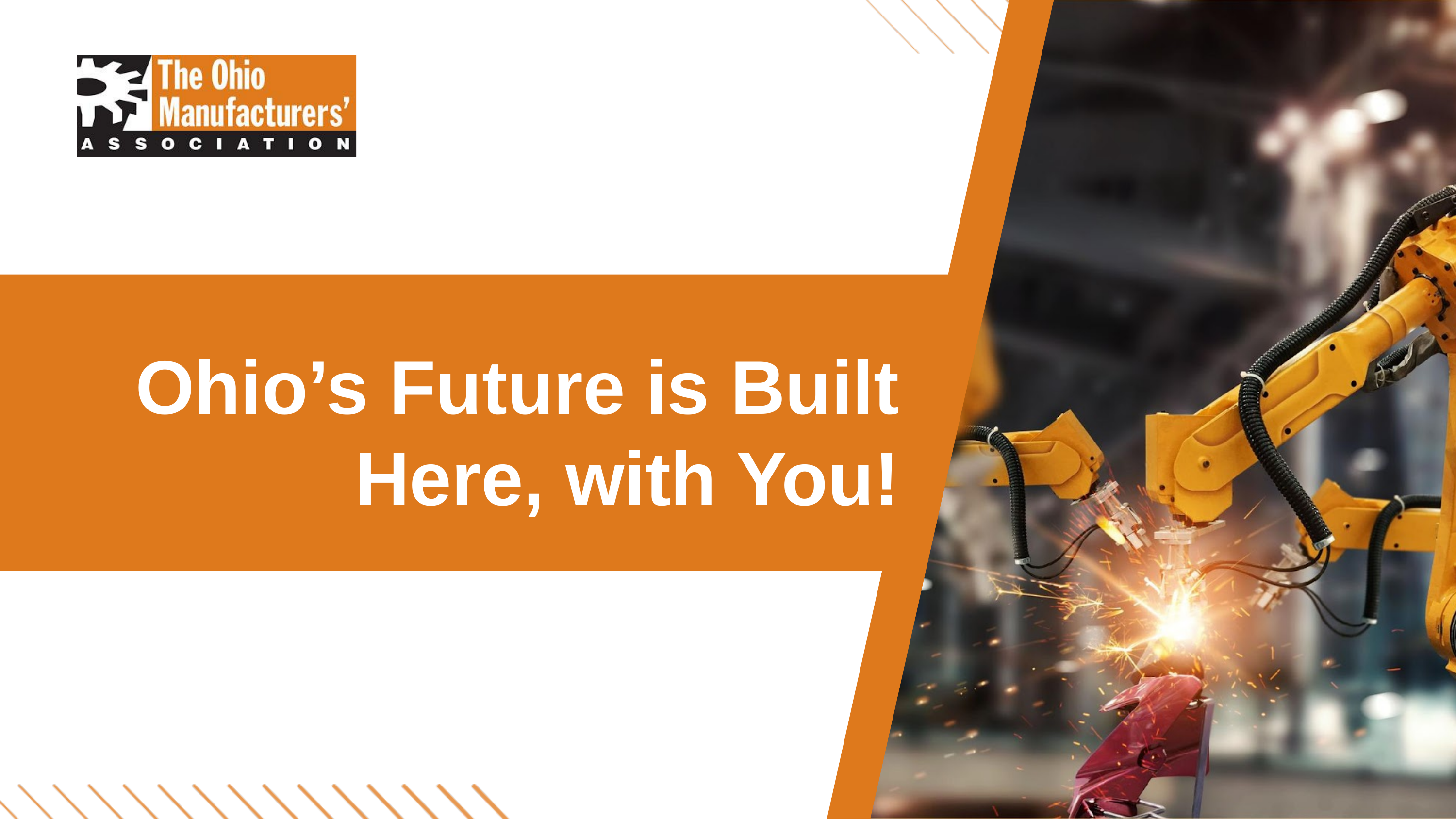

Ohio’s Future is Built Here, with You!